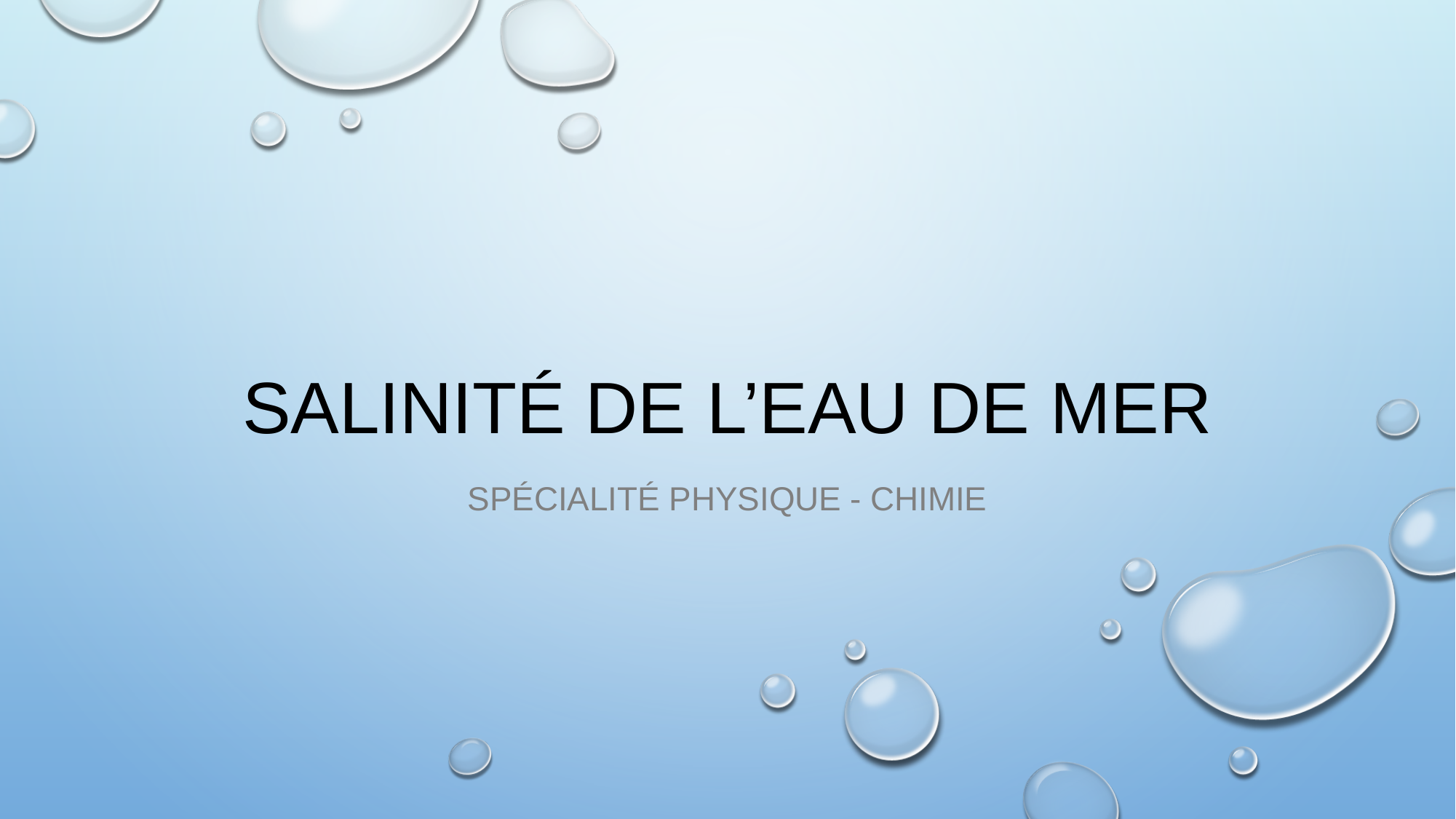

# Salinité de l’eau de mer
Spécialité Physique - chimie